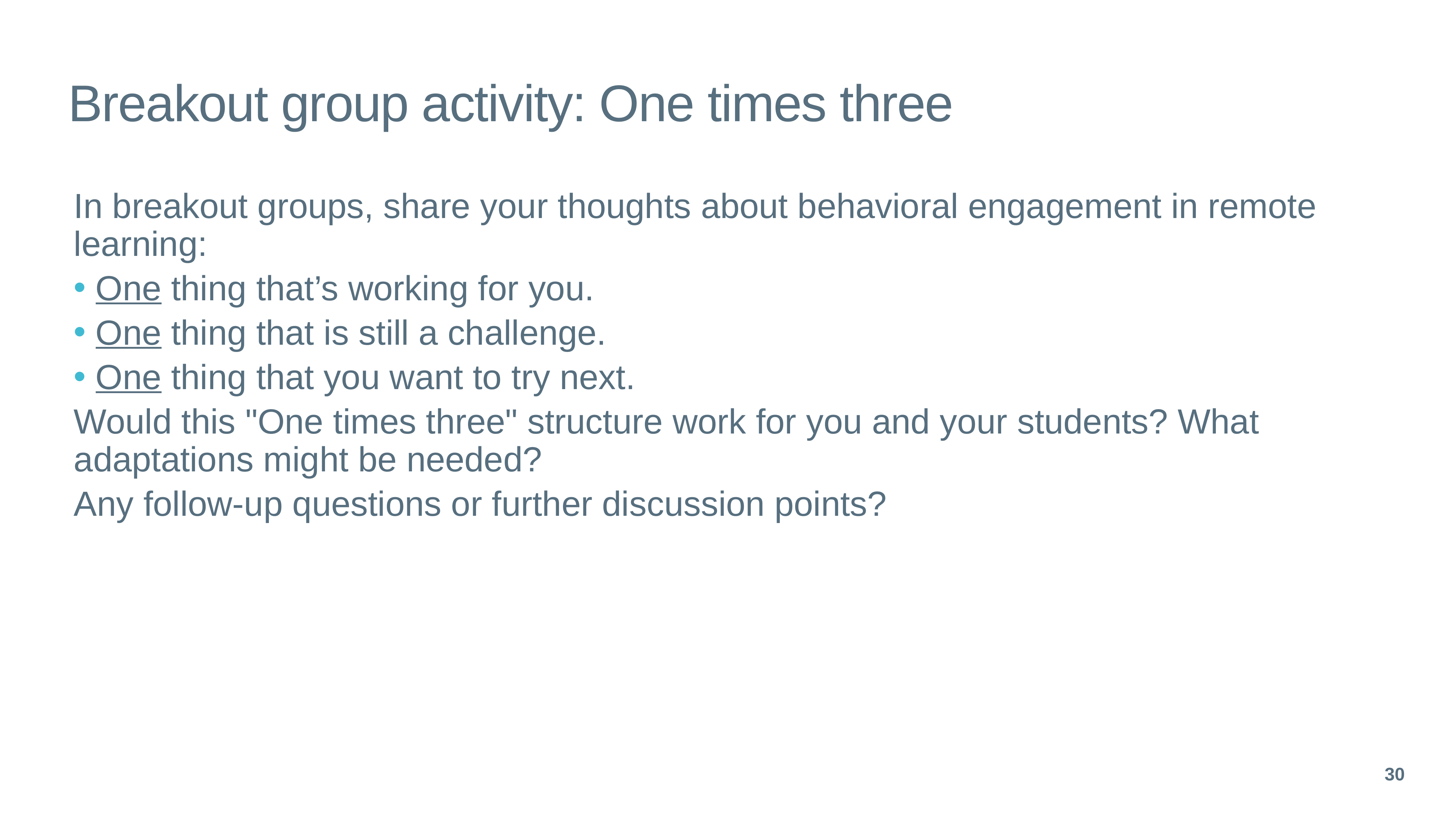

# Breakout group activity: One times three
In breakout groups, share your thoughts about behavioral engagement in remote learning:
One thing that’s working for you.
One thing that is still a challenge.
One thing that you want to try next.
Would this "One times three" structure work for you and your students? What adaptations might be needed?
Any follow-up questions or further discussion points?
30